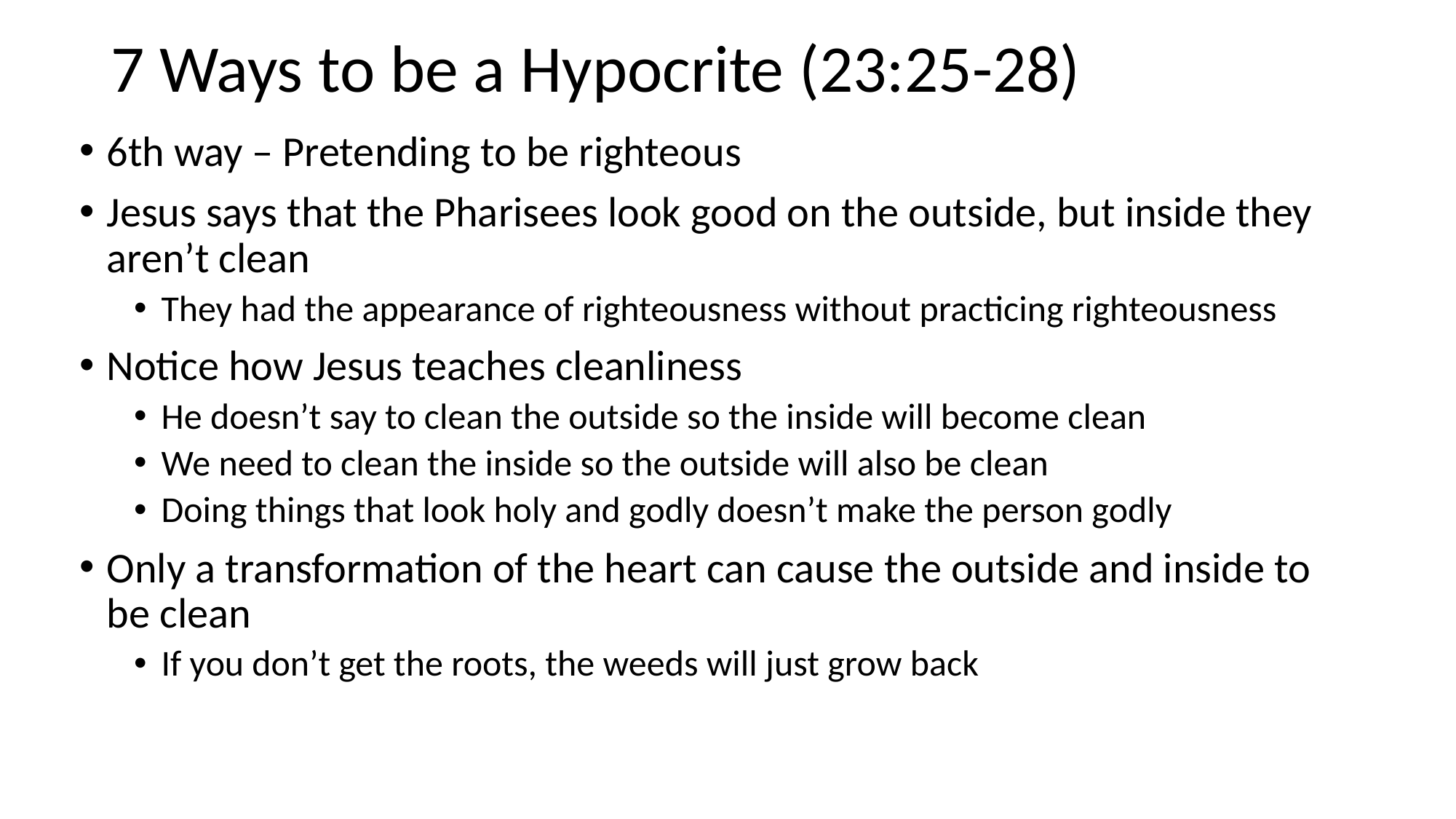

# 7 Ways to be a Hypocrite (23:25-28)
6th way – Pretending to be righteous
Jesus says that the Pharisees look good on the outside, but inside they aren’t clean
They had the appearance of righteousness without practicing righteousness
Notice how Jesus teaches cleanliness
He doesn’t say to clean the outside so the inside will become clean
We need to clean the inside so the outside will also be clean
Doing things that look holy and godly doesn’t make the person godly
Only a transformation of the heart can cause the outside and inside to be clean
If you don’t get the roots, the weeds will just grow back